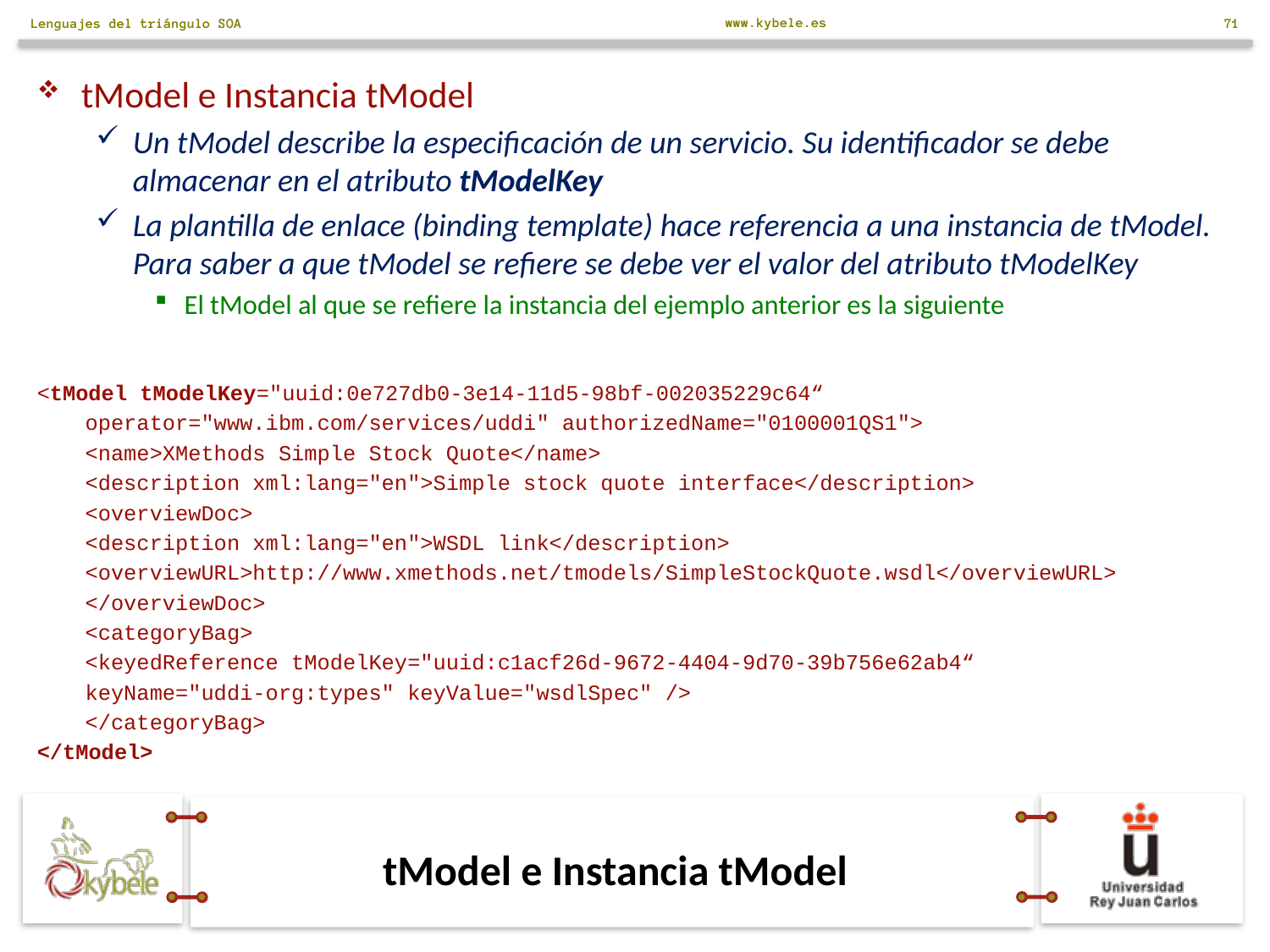

Lenguajes del triángulo SOA
71
tModel e Instancia tModel
Un tModel describe la especificación de un servicio. Su identificador se debe almacenar en el atributo tModelKey
La plantilla de enlace (binding template) hace referencia a una instancia de tModel. Para saber a que tModel se refiere se debe ver el valor del atributo tModelKey
El tModel al que se refiere la instancia del ejemplo anterior es la siguiente
<tModel tModelKey="uuid:0e727db0-3e14-11d5-98bf-002035229c64“
					operator="www.ibm.com/services/uddi" authorizedName="0100001QS1">
	<name>XMethods Simple Stock Quote</name>
	<description xml:lang="en">Simple stock quote interface</description>
	<overviewDoc>
		<description xml:lang="en">WSDL link</description>
		<overviewURL>http://www.xmethods.net/tmodels/SimpleStockQuote.wsdl</overviewURL>
	</overviewDoc>
	<categoryBag>
		<keyedReference tModelKey="uuid:c1acf26d-9672-4404-9d70-39b756e62ab4“
											keyName="uddi-org:types" keyValue="wsdlSpec" />
	</categoryBag>
</tModel>

# tModel e Instancia tModel